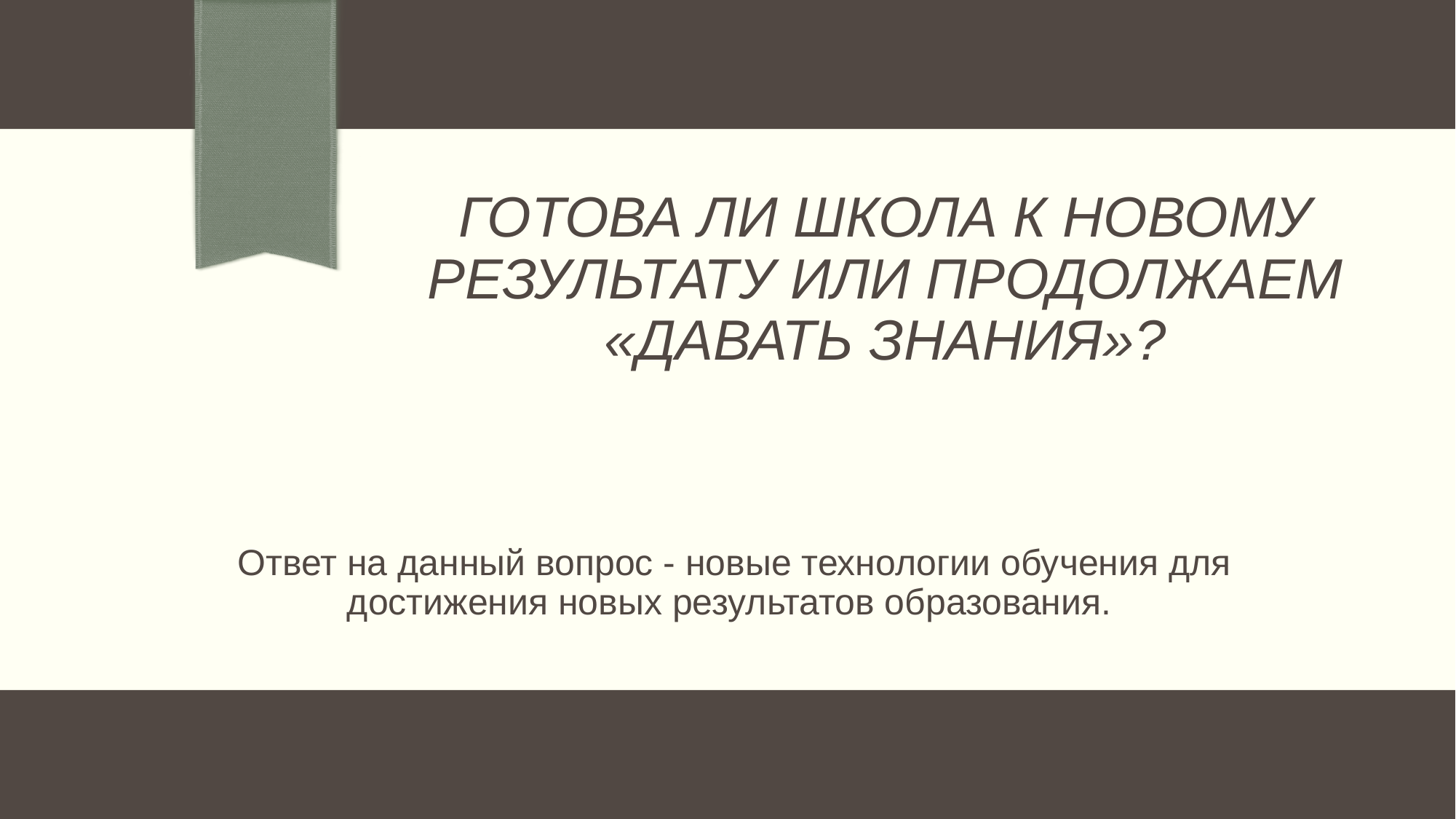

# Готова ли школа к новому результату или продолжаем «давать знания»?
Ответ на данный вопрос - новые технологии обучения для достижения новых результатов образования.